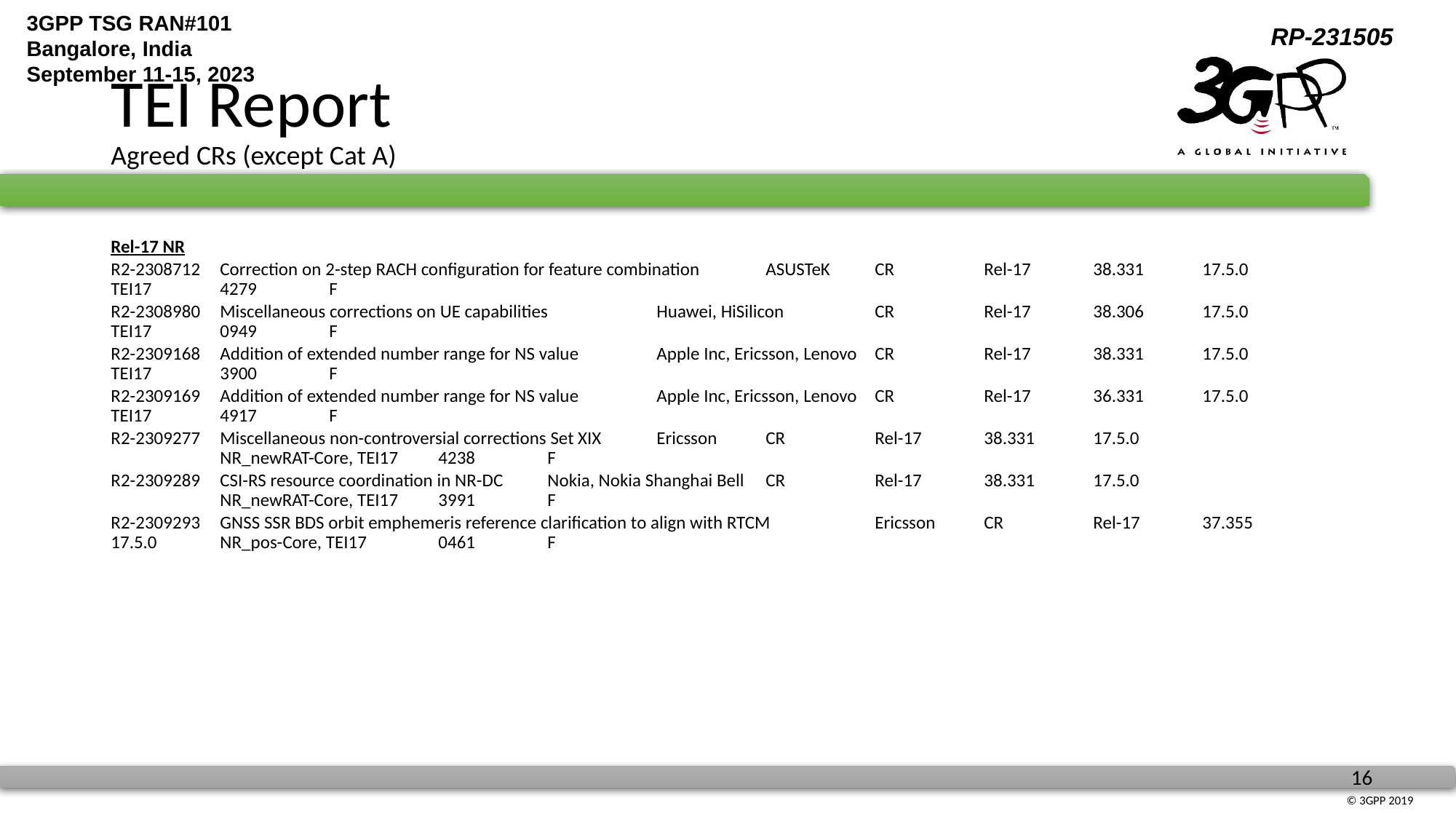

# TEI Report Agreed CRs (except Cat A)
Rel-17 NR
R2-2308712	Correction on 2-step RACH configuration for feature combination	ASUSTeK	CR	Rel-17	38.331	17.5.0	TEI17	4279	F
R2-2308980	Miscellaneous corrections on UE capabilities	Huawei, HiSilicon	CR	Rel-17	38.306	17.5.0	TEI17	0949	F
R2-2309168	Addition of extended number range for NS value	Apple Inc, Ericsson, Lenovo	CR	Rel-17	38.331	17.5.0	TEI17	3900	F
R2-2309169	Addition of extended number range for NS value	Apple Inc, Ericsson, Lenovo	CR	Rel-17	36.331	17.5.0	TEI17	4917	F
R2-2309277	Miscellaneous non-controversial corrections Set XIX	Ericsson	CR	Rel-17	38.331	17.5.0
	NR_newRAT-Core, TEI17	4238	F
R2-2309289	CSI-RS resource coordination in NR-DC	Nokia, Nokia Shanghai Bell	CR	Rel-17	38.331	17.5.0
	NR_newRAT-Core, TEI17	3991	F
R2-2309293	GNSS SSR BDS orbit emphemeris reference clarification to align with RTCM	Ericsson	CR	Rel-17	37.355	17.5.0	NR_pos-Core, TEI17	0461	F